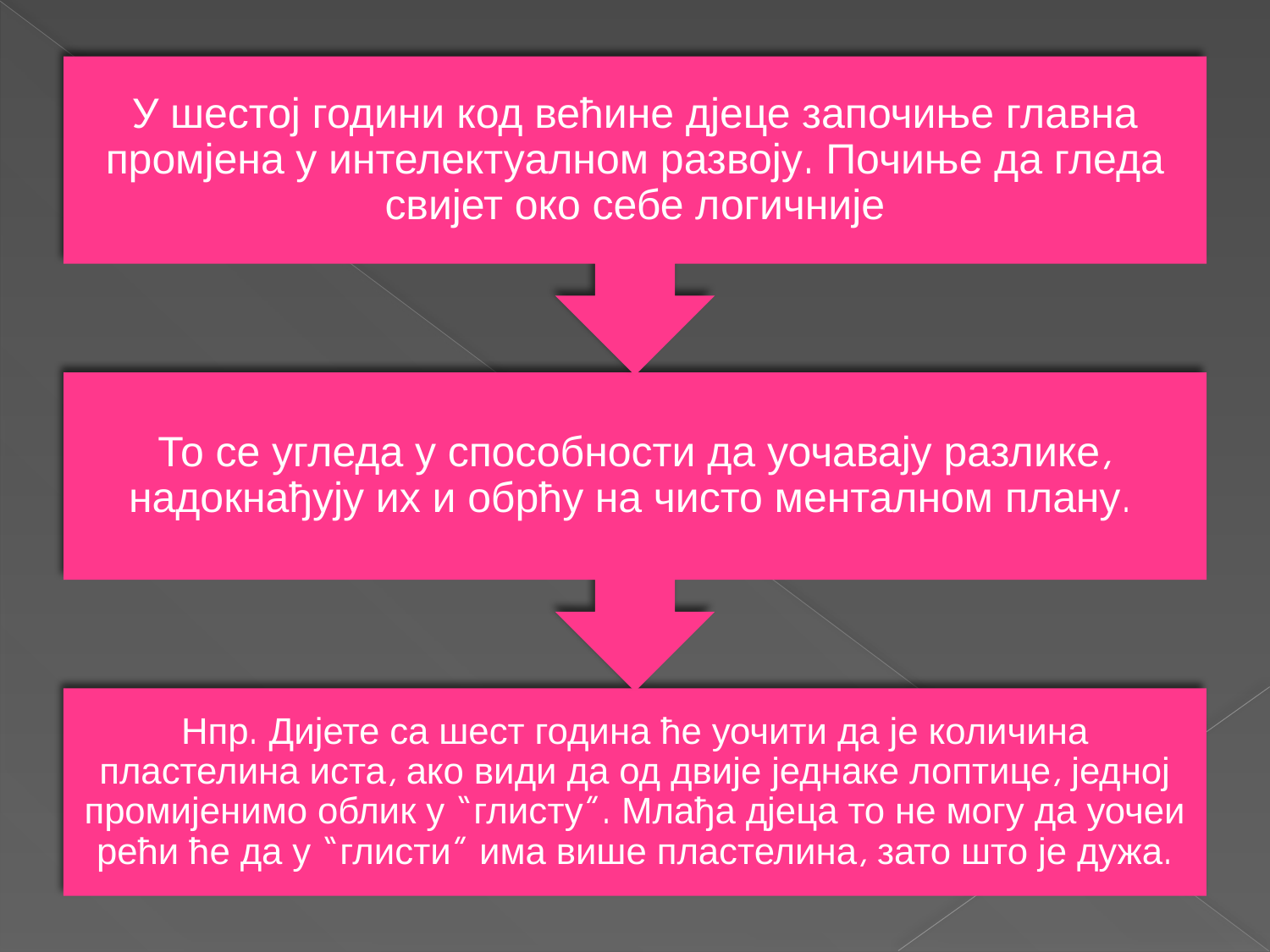

#
Нпр. Дијете са шест година ће уочити да је количина пластелина иста, ако види да од двије једнаке лоптице, једној промијенимо облик у “глисту”. Млађа дјеца то не могу да уочеи рећи ће да у “глисти” има више пластелина, зато што је дужа.
То се угледа у способности да уочавају разлике, надокнађују их и обрћу на чисто менталном плану.
У шестој години код већине дјеце започиње главна промјена у интелектуалном развоју. Почиње да гледа свијет око себе логичније